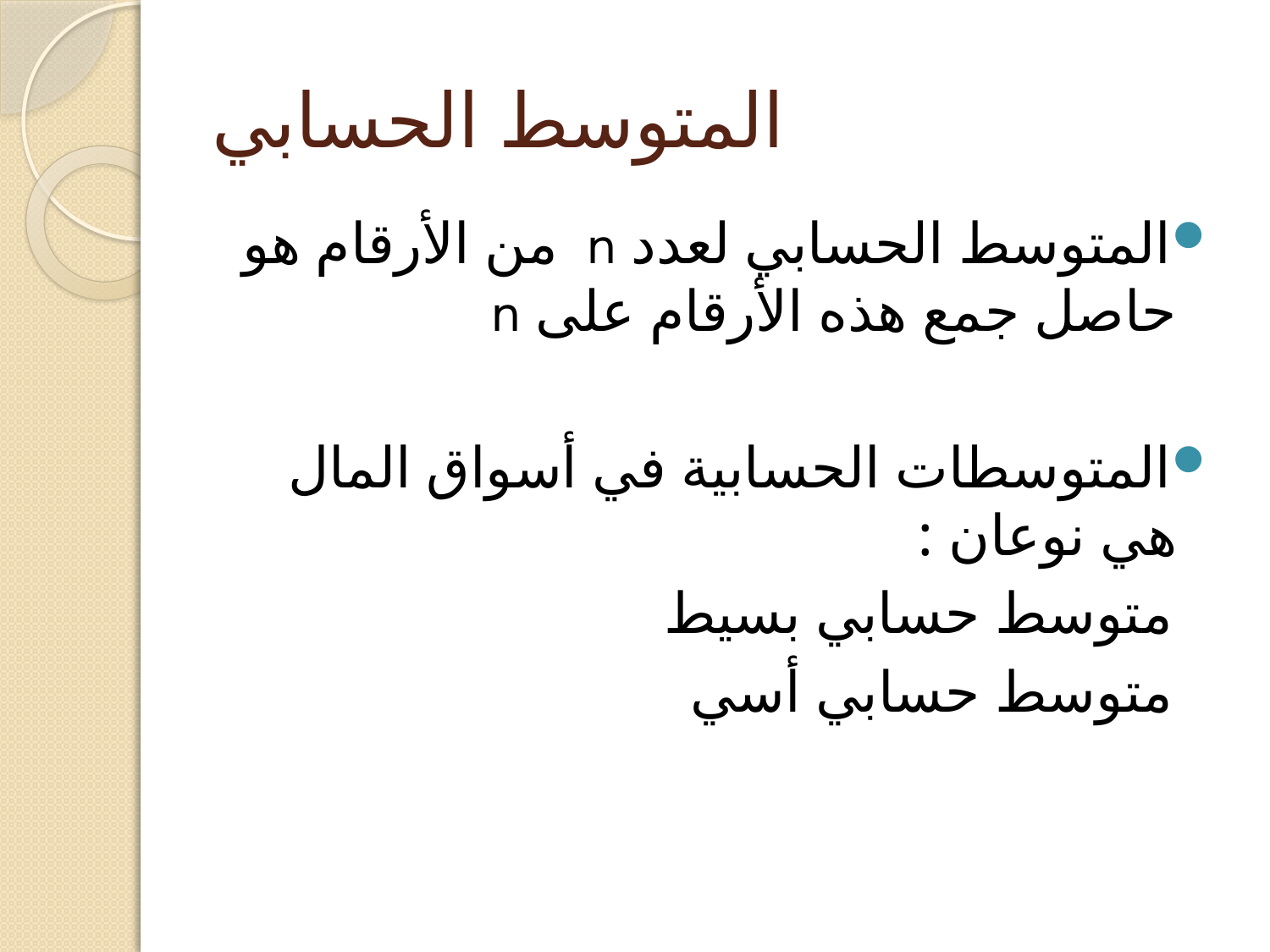

# المتوسط الحسابي
المتوسط الحسابي لعدد n  من الأرقام هو حاصل جمع هذه الأرقام على n

المتوسطات الحسابية في أسواق المال هي نوعان :
   متوسط حسابي بسيط
   متوسط حسابي أسي